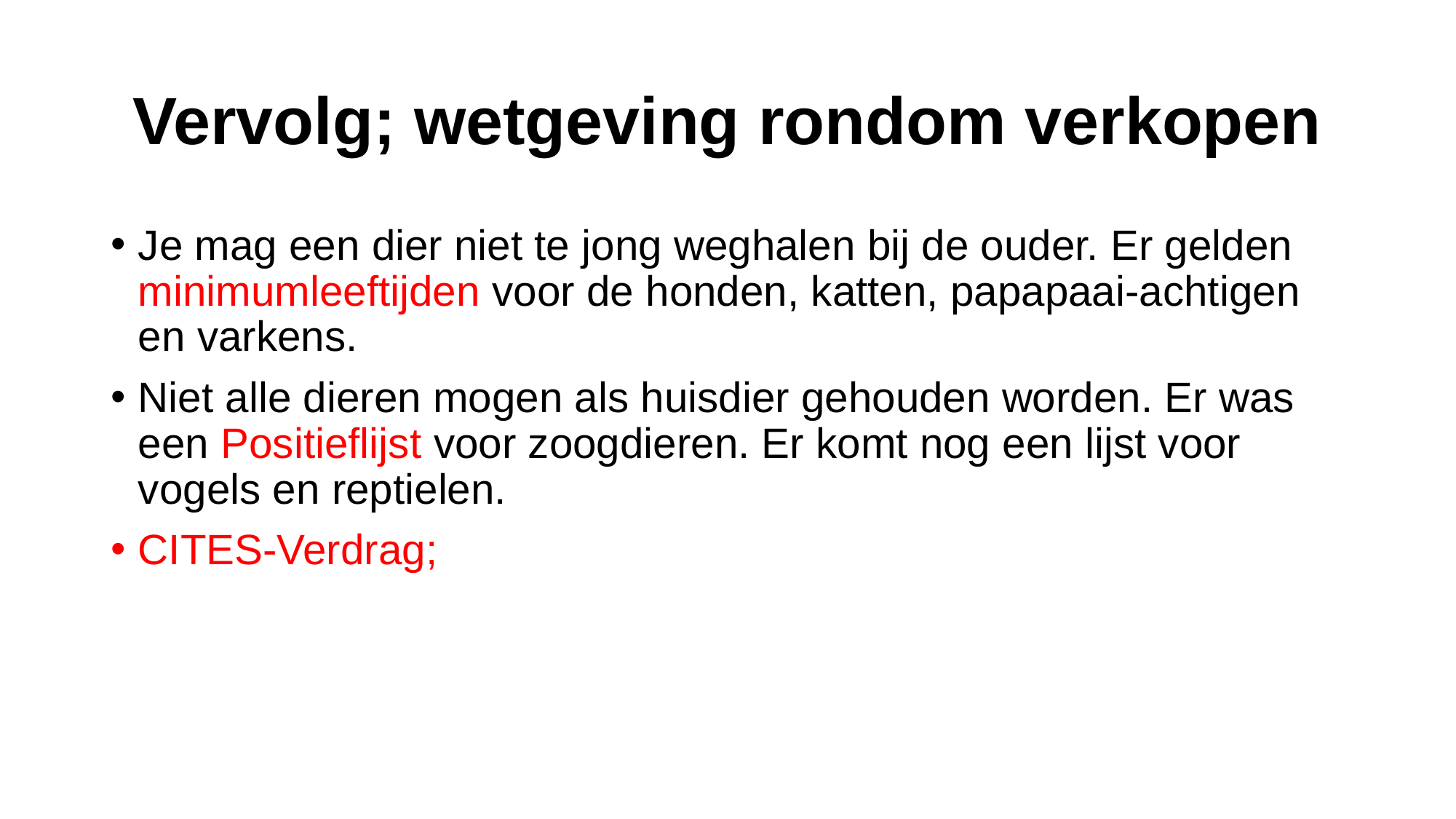

# Vervolg; wetgeving rondom verkopen
Je mag een dier niet te jong weghalen bij de ouder. Er gelden minimumleeftijden voor de honden, katten, papapaai-achtigen en varkens.
Niet alle dieren mogen als huisdier gehouden worden. Er was een Positieflijst voor zoogdieren. Er komt nog een lijst voor vogels en reptielen.
CITES-Verdrag;